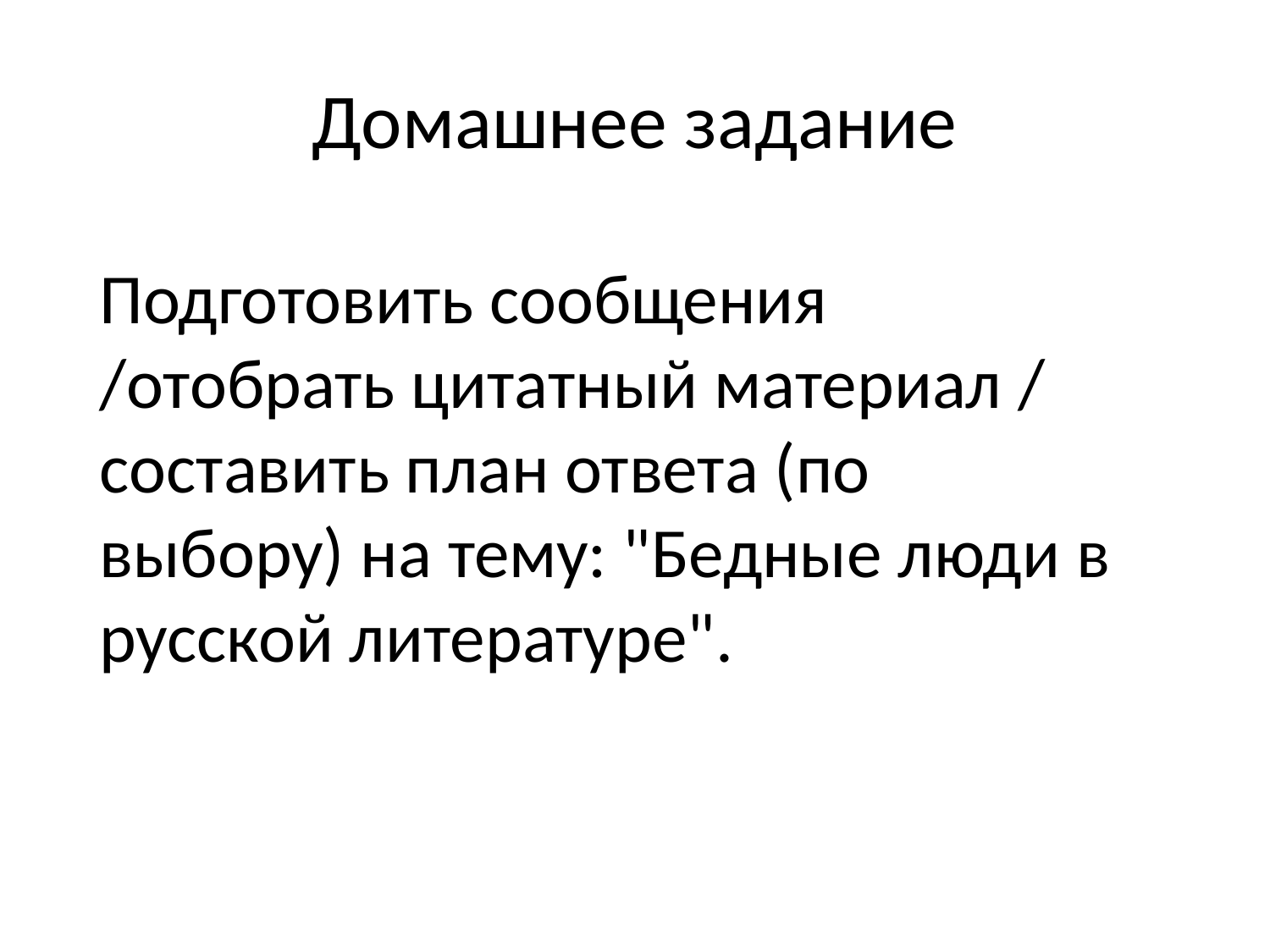

# Домашнее задание
Подготовить сообщения /отобрать цитатный материал / составить план ответа (по выбору) на тему: "Бедные люди в русской литературе".